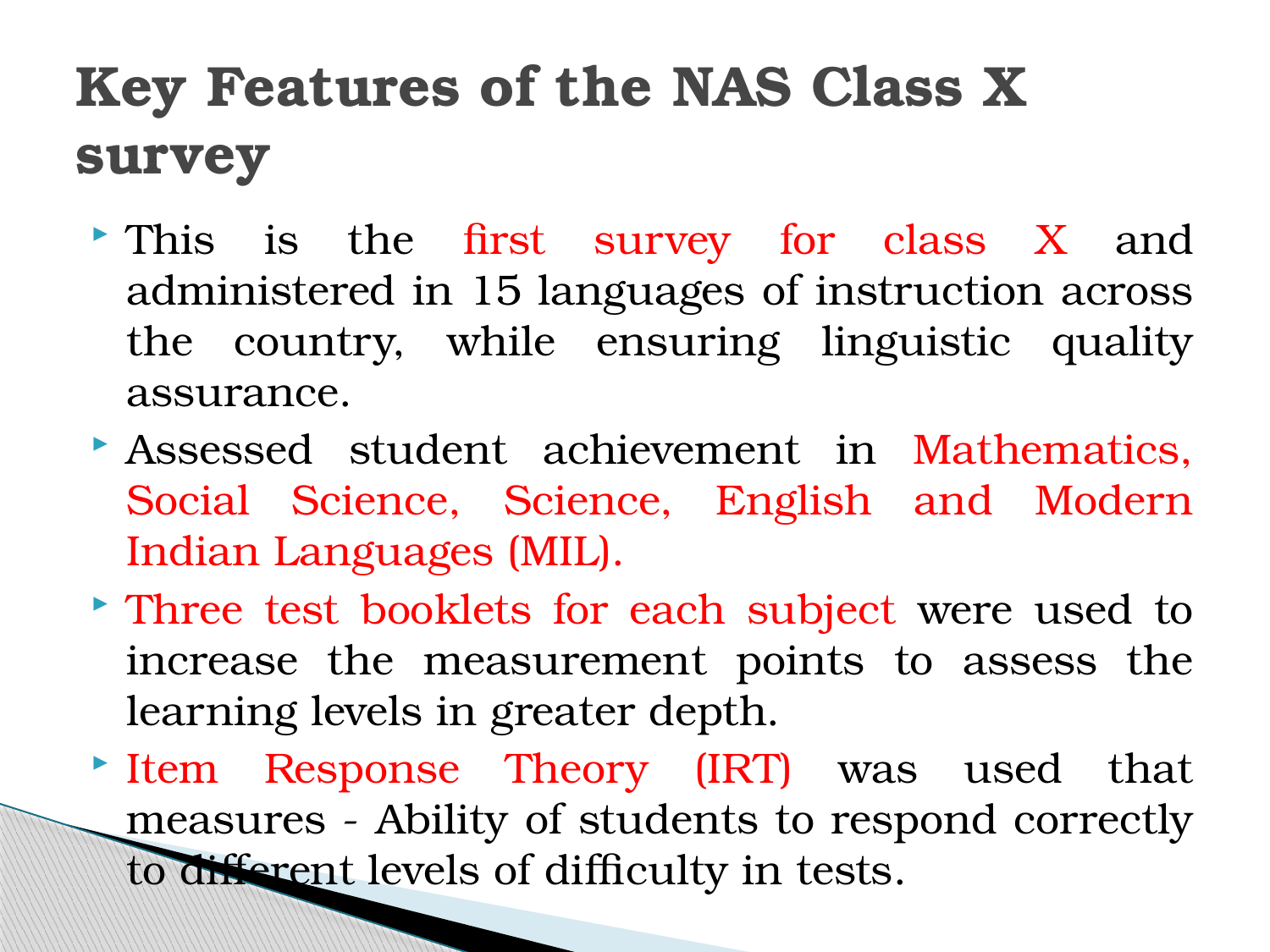

# Key Features of the NAS Class X survey
This is the first survey for class X and administered in 15 languages of instruction across the country, while ensuring linguistic quality assurance.
Assessed student achievement in Mathematics, Social Science, Science, English and Modern Indian Languages (MIL).
Three test booklets for each subject were used to increase the measurement points to assess the learning levels in greater depth.
Item Response Theory (IRT) was used that measures - Ability of students to respond correctly to different levels of difficulty in tests.